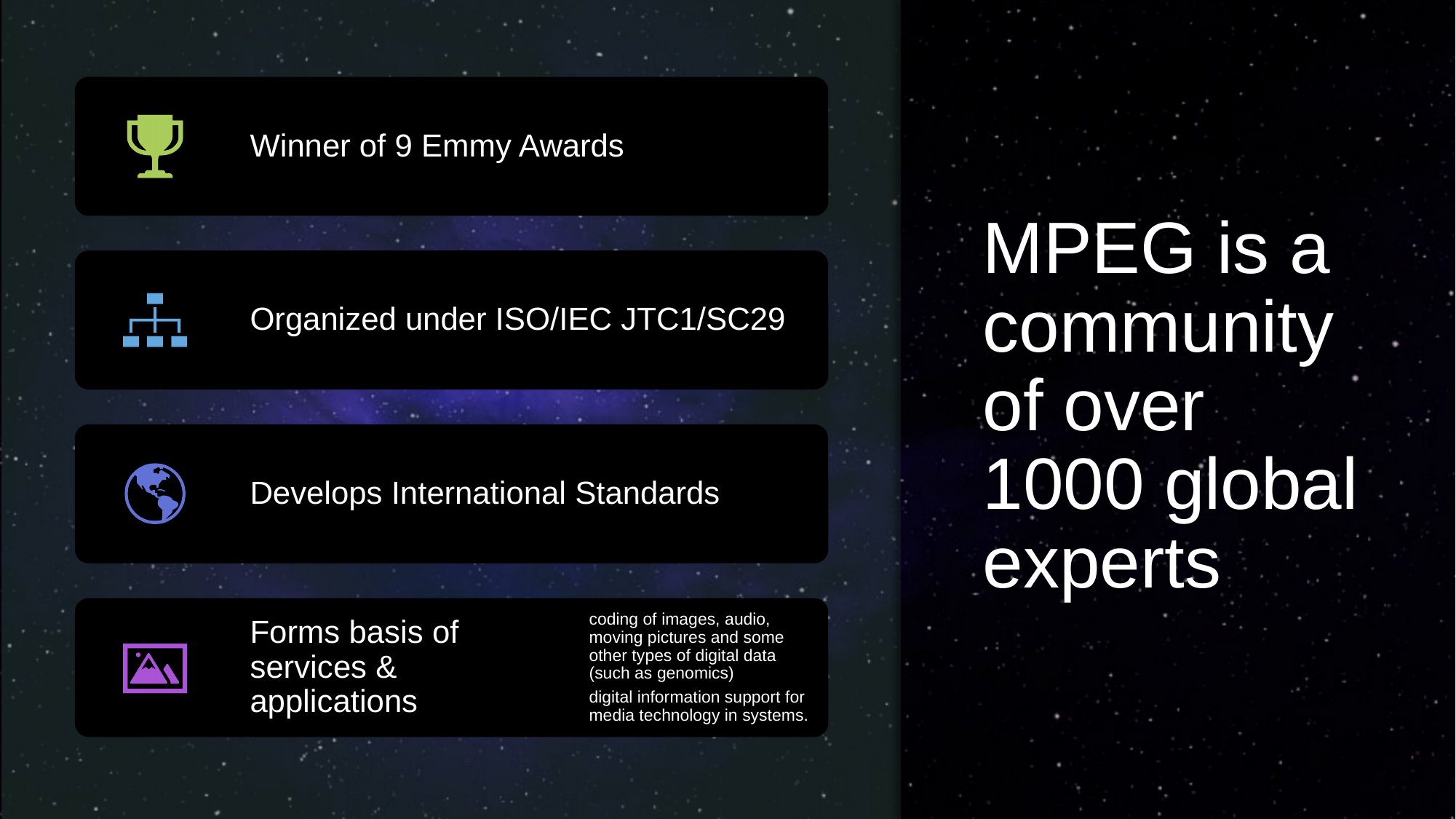

Winner of 9 Emmy Awards
Organized under ISO/IEC JTC1/SC29
Develops International Standards
Forms basis of services & applications
coding of images, audio, moving pictures and some other types of digital data (such as genomics)
digital information support for media technology in systems.
MPEG is a community of over 1000 global experts